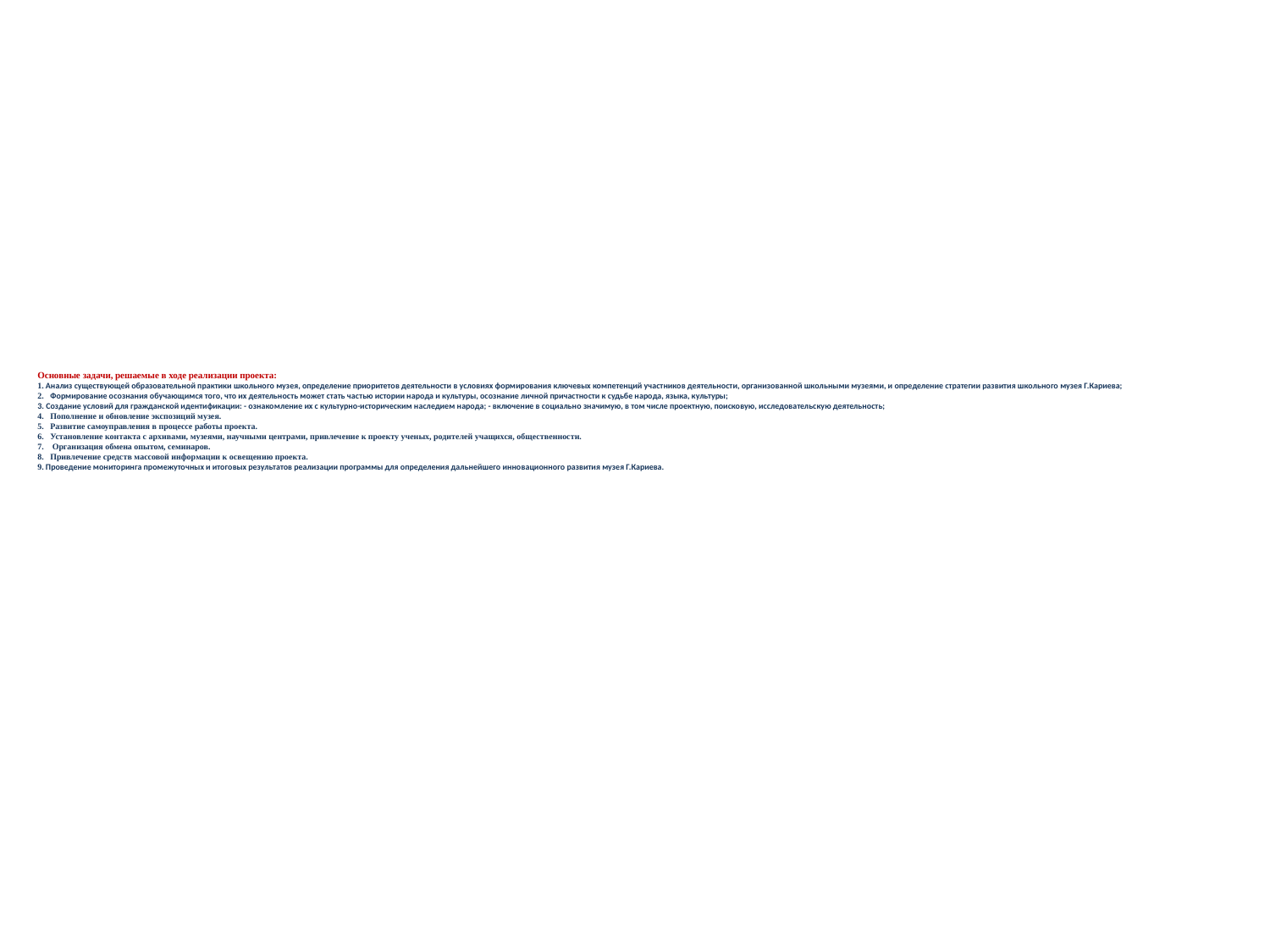

# Основные задачи, решаемые в ходе реализации проекта: 1. Анализ существующей образовательной практики школьного музея, определение приоритетов деятельности в условиях формирования ключевых компетенций участников деятельности, организованной школьными музеями, и определение стратегии развития школьного музея Г.Кариева; 2.   Формирование осознания обучающимся того, что их деятельность может стать частью истории народа и культуры, осознание личной причастности к судьбе народа, языка, культуры; 3. Создание условий для гражданской идентификации: - ознакомление их с культурно-историческим наследием народа; - включение в социально значимую, в том числе проектную, поисковую, исследовательскую деятельность; 4.   Пополнение и обновление экспозиций музея. 5.   Развитие самоуправления в процессе работы проекта. 6.   Установление контакта с архивами, музеями, научными центрами, привлечение к проекту ученых, родителей учащихся, общественности. 7.    Организация обмена опытом, семинаров. 8.   Привлечение средств массовой информации к освещению проекта. 9. Проведение мониторинга промежуточных и итоговых результатов реализации программы для определения дальнейшего инновационного развития музея Г.Кариева.